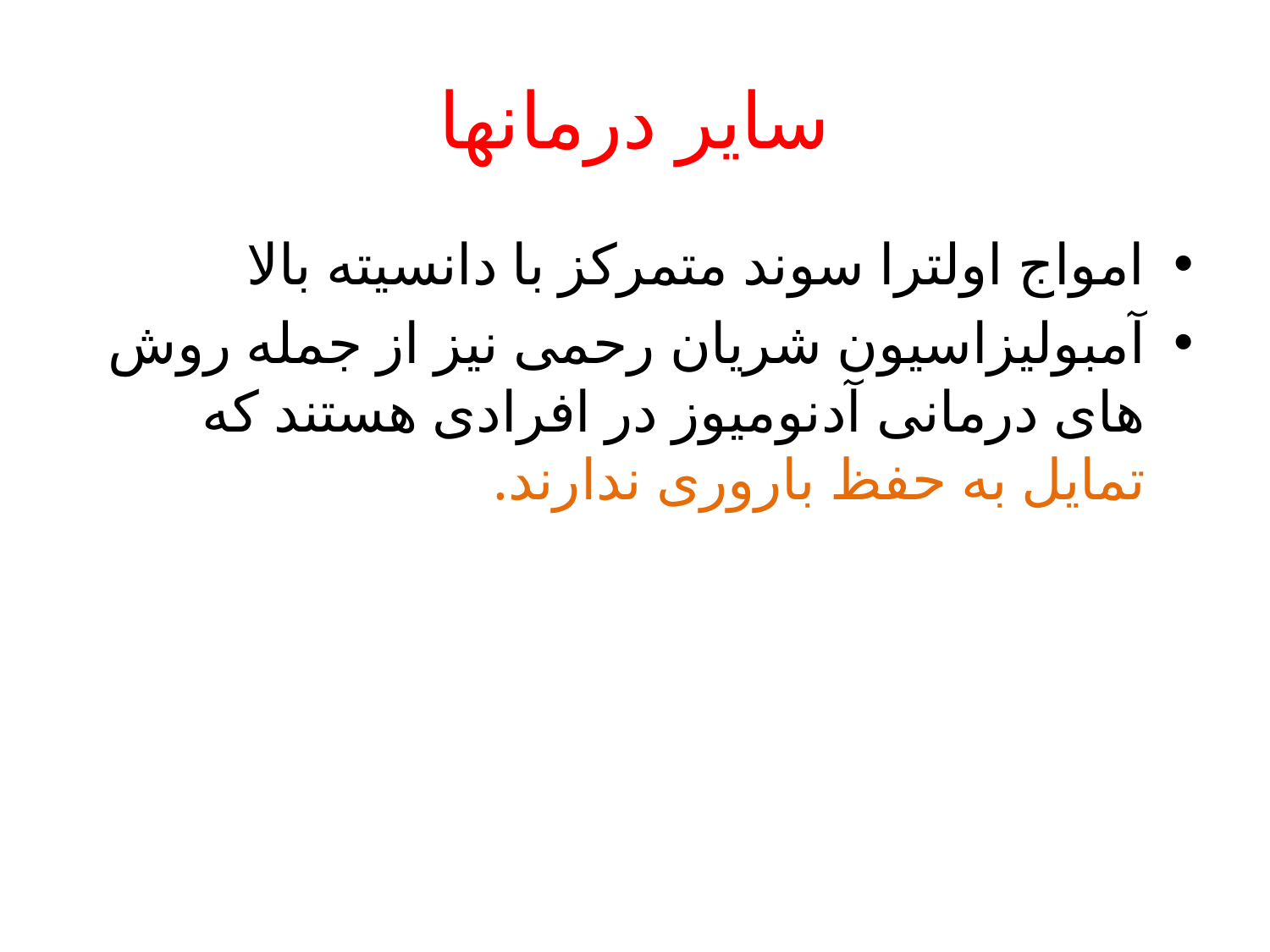

# سایر درمانها
امواج اولترا سوند متمرکز با دانسیته بالا
آمبولیزاسیون شریان رحمی نیز از جمله روش های درمانی آدنومیوز در افرادی هستند که تمایل به حفظ باروری ندارند.